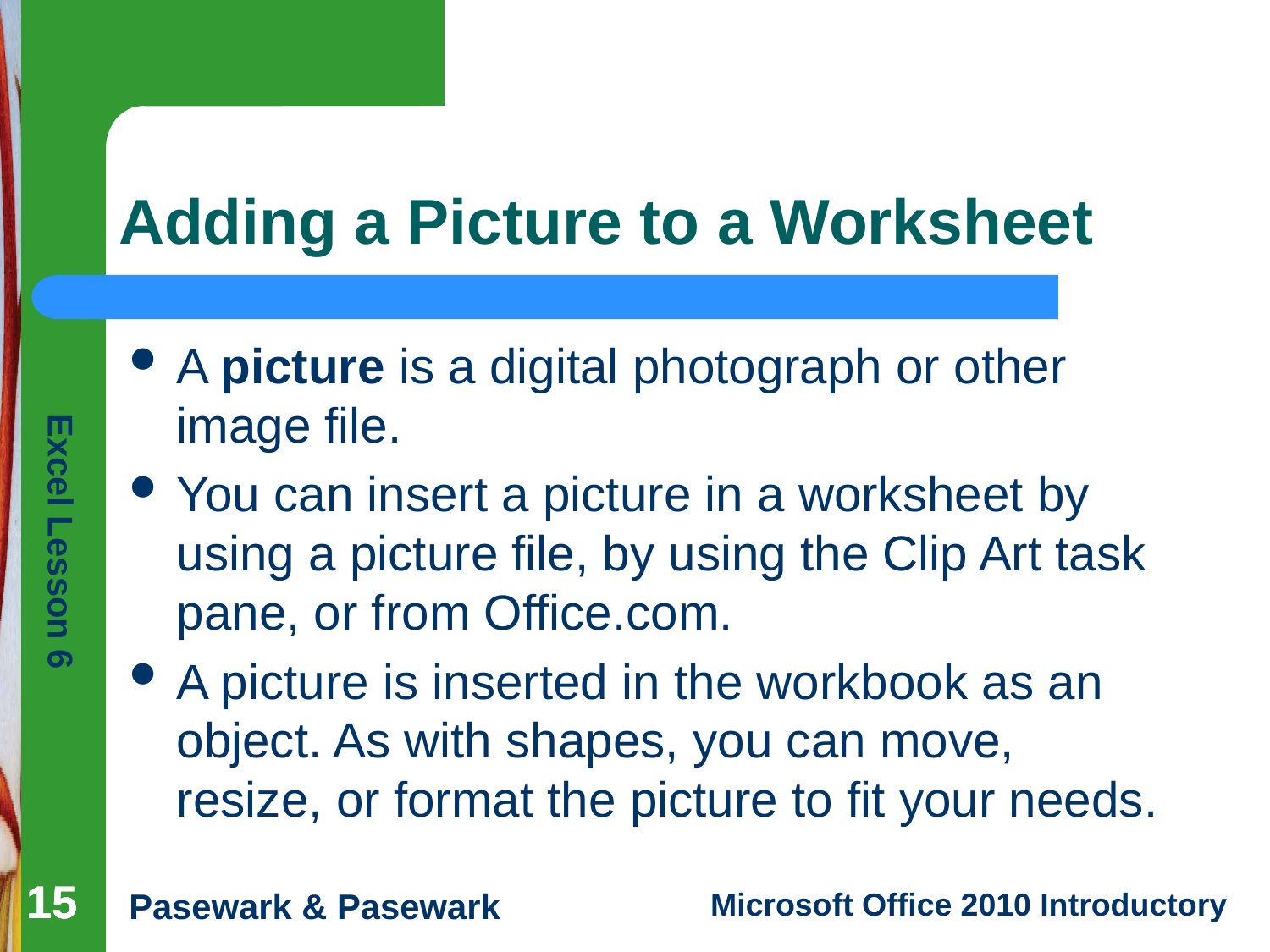

# Adding a Picture to a Worksheet
A picture is a digital photograph or other image file.
You can insert a picture in a worksheet by using a picture file, by using the Clip Art task pane, or from Office.com.
A picture is inserted in the workbook as an object. As with shapes, you can move, resize, or format the picture to fit your needs.
15
15
15